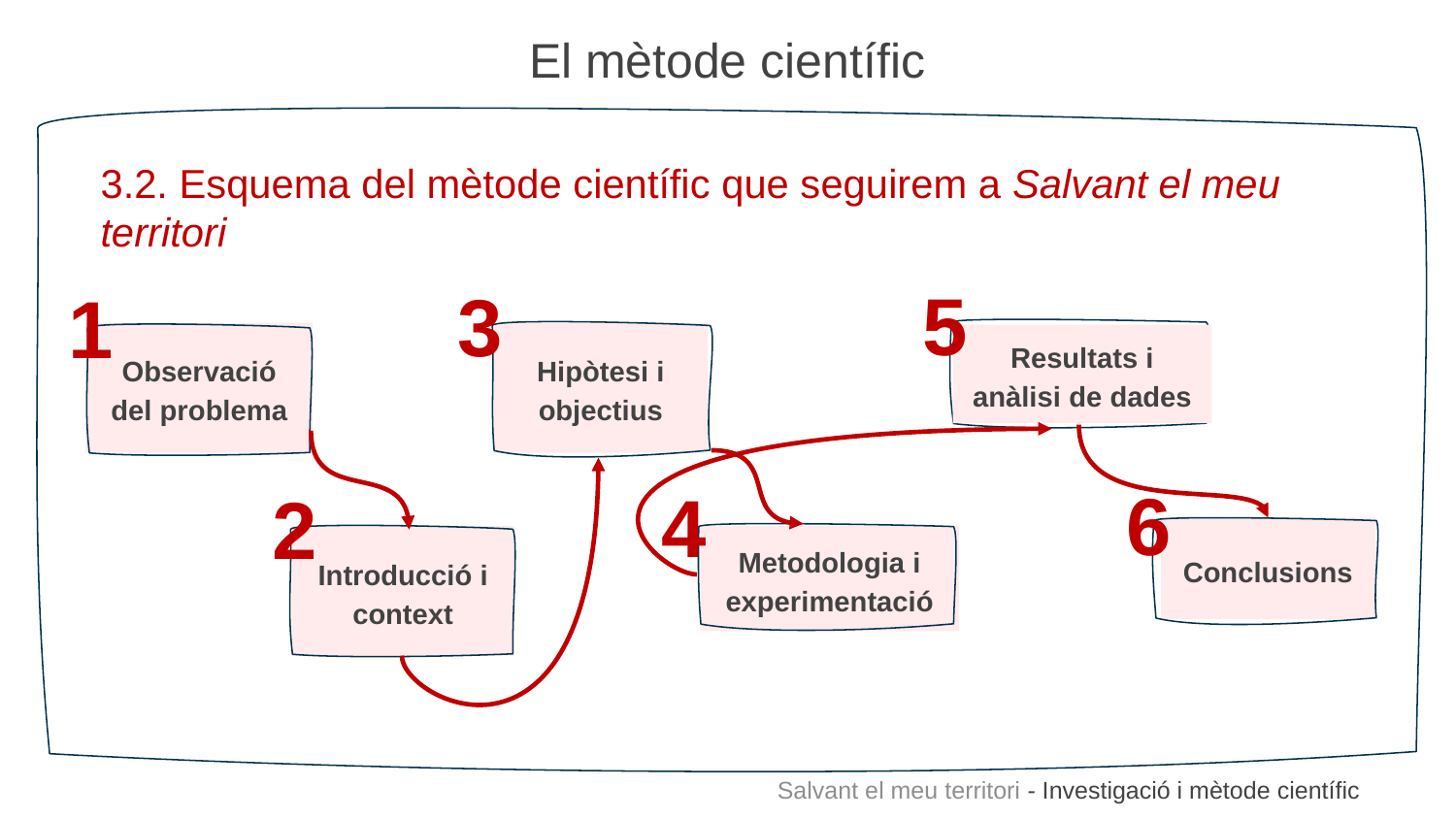

El mètode científic

3.2. Esquema del mètode científic que seguirem a Salvant el meu territori
5
3
1

Observació del problema
Hipòtesi i objectius

Resultats i anàlisi de dades
6
4
2
Conclusions

Introducció i context
Metodologia i experimentació
Salvant el meu territori - Investigació i mètode científic